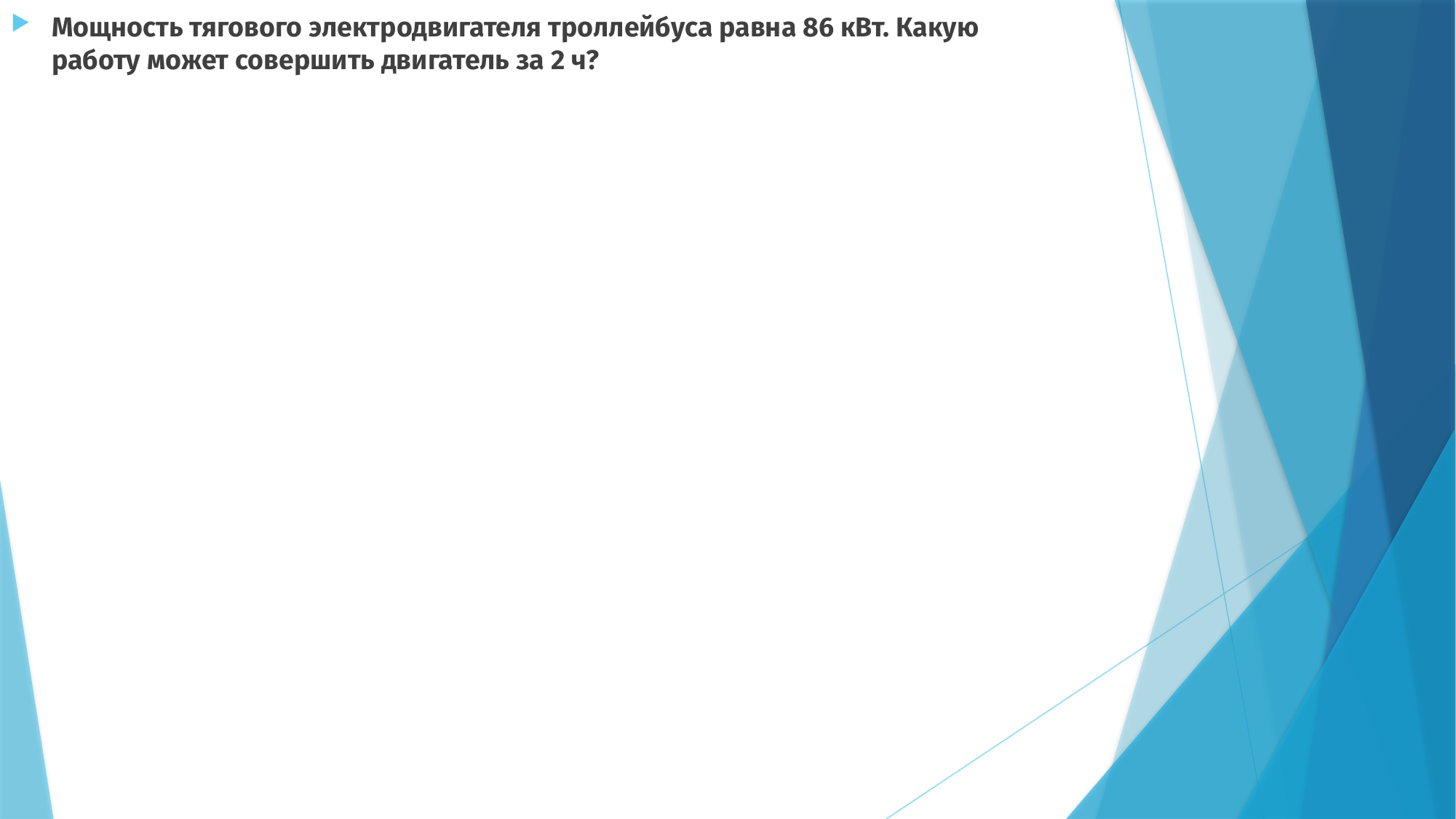

Мощность тягового электродвигателя троллейбуса равна 86 кВт. Какую работу может совершить двигатель за 2 ч?